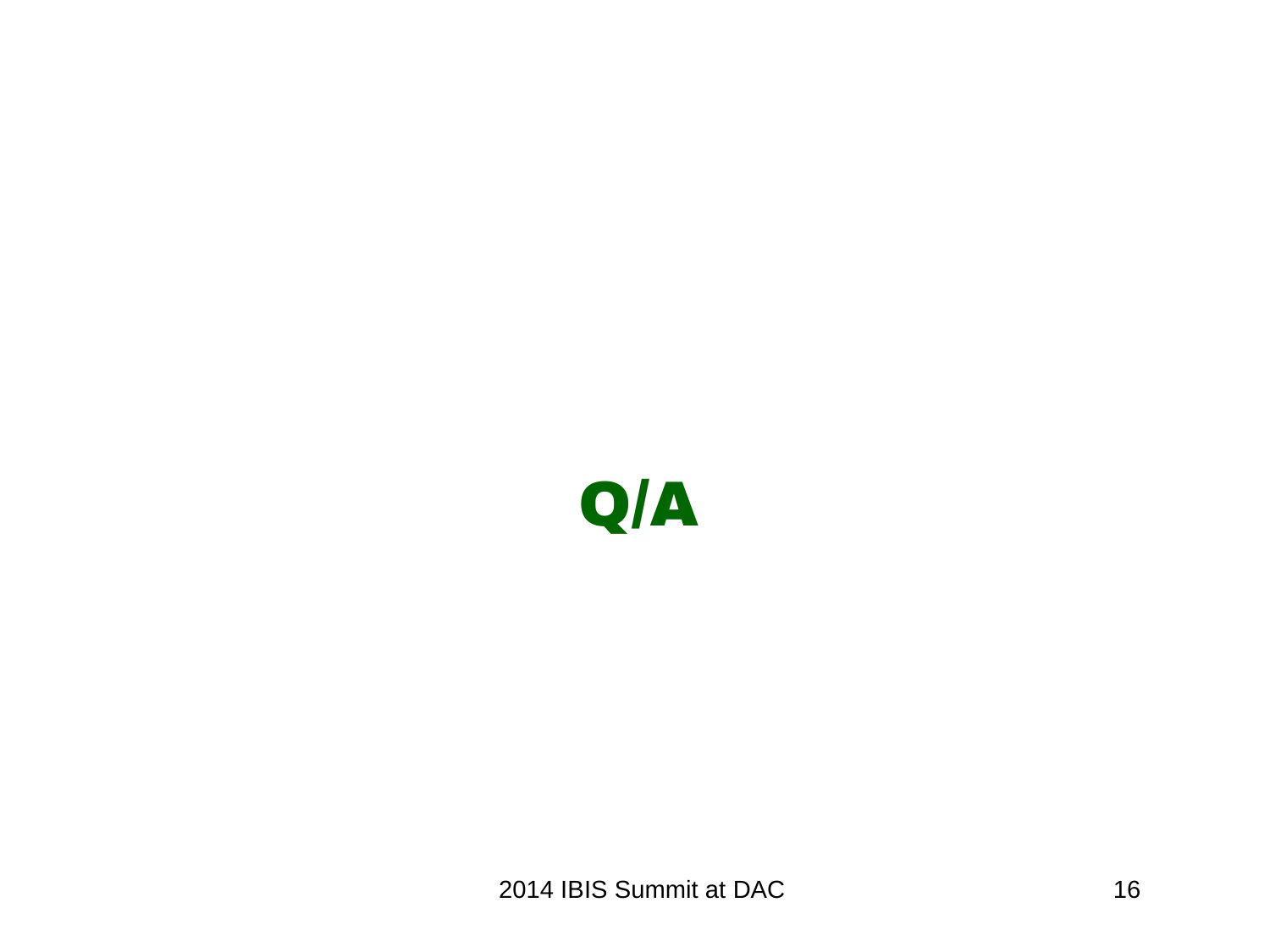

# Q/A

2014 IBIS Summit at DAC
16